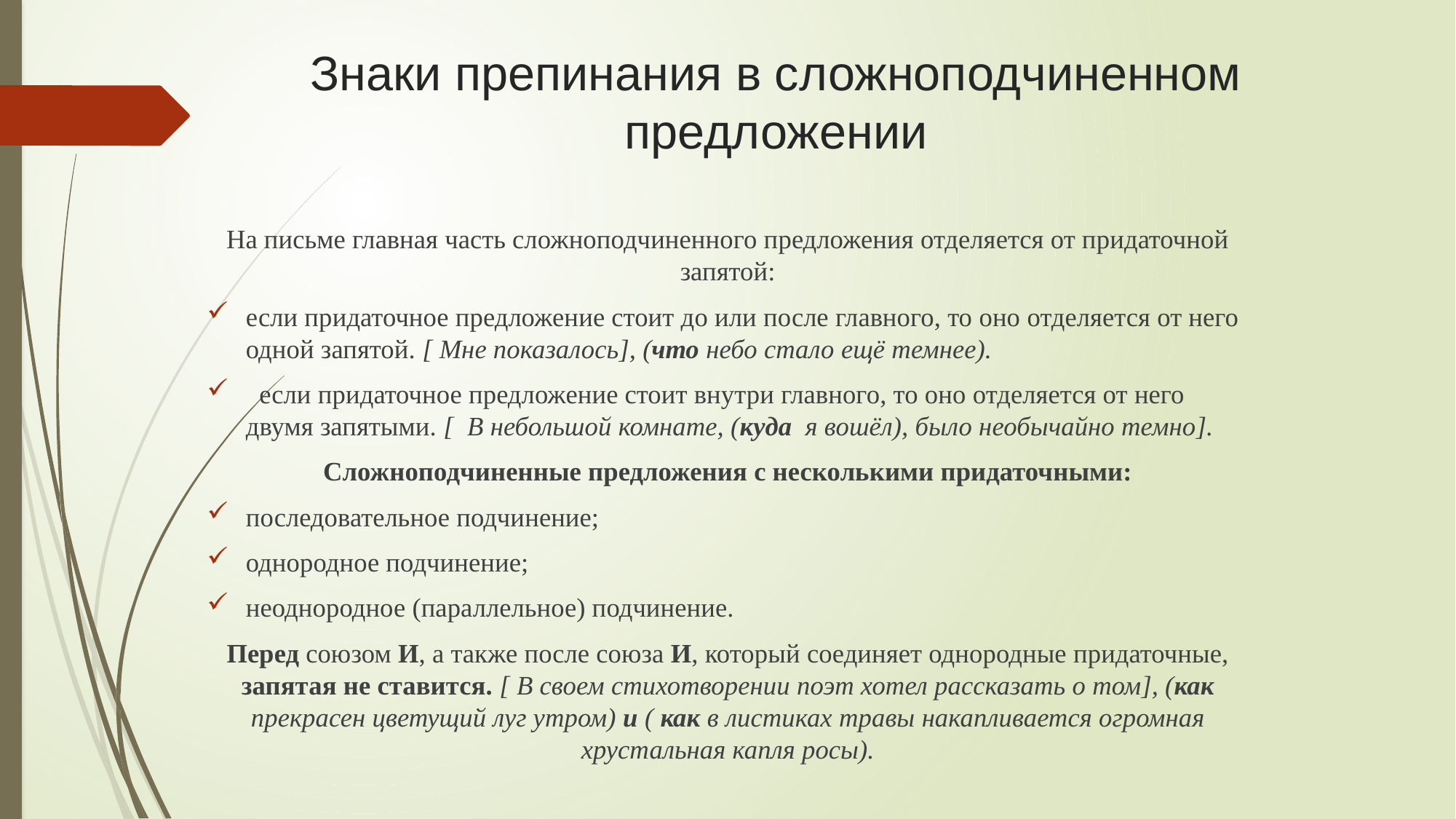

# Знаки препинания в сложноподчиненном предложении
На письме главная часть сложноподчиненного предложения отделяется от придаточной запятой:
если придаточное предложение стоит до или после главного, то оно отделяется от него одной запятой. [ Мне показалось], (что небо стало ещё темнее).
  если придаточное предложение стоит внутри главного, то оно отделяется от него двумя запятыми. [  В небольшой комнате, (куда  я вошёл), было необычайно темно].
Сложноподчиненные предложения с несколькими придаточными:
последовательное подчинение;
однородное подчинение;
неоднородное (параллельное) подчинение.
Перед союзом И, а также после союза И, который соединяет однородные придаточные, запятая не ставится. [ В своем стихотворении поэт хотел рассказать о том], (как прекрасен цветущий луг утром) и ( как в листиках травы накапливается огромная хрустальная капля росы).